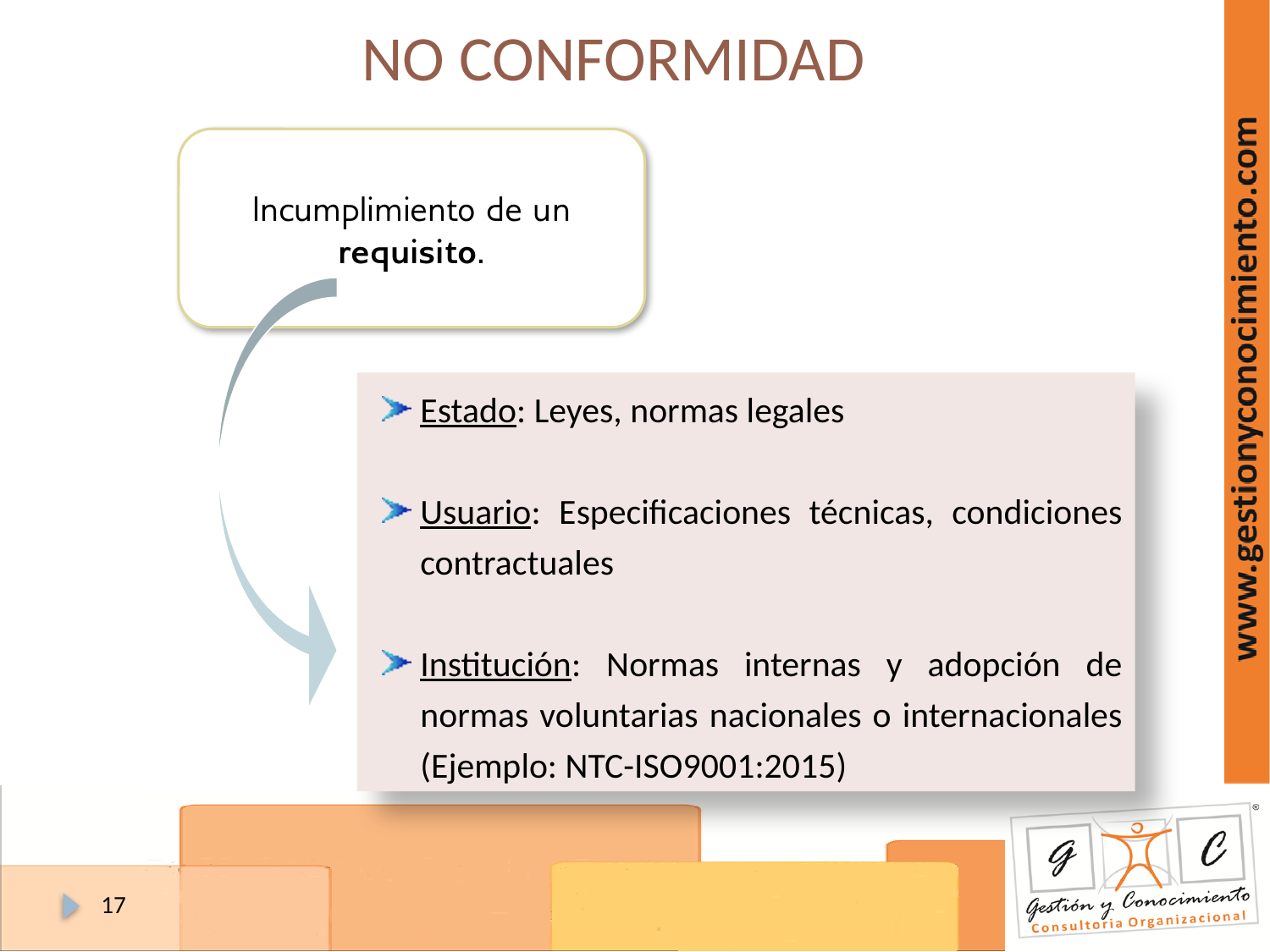

NO CONFORMIDAD
Incumplimiento de un requisito.

Estado: Leyes, normas legales

Usuario: Especificaciones técnicas, condiciones contractuales

Institución: Normas internas y adopción de normas voluntarias nacionales o internacionales (Ejemplo: NTC-ISO9001:2015)
17